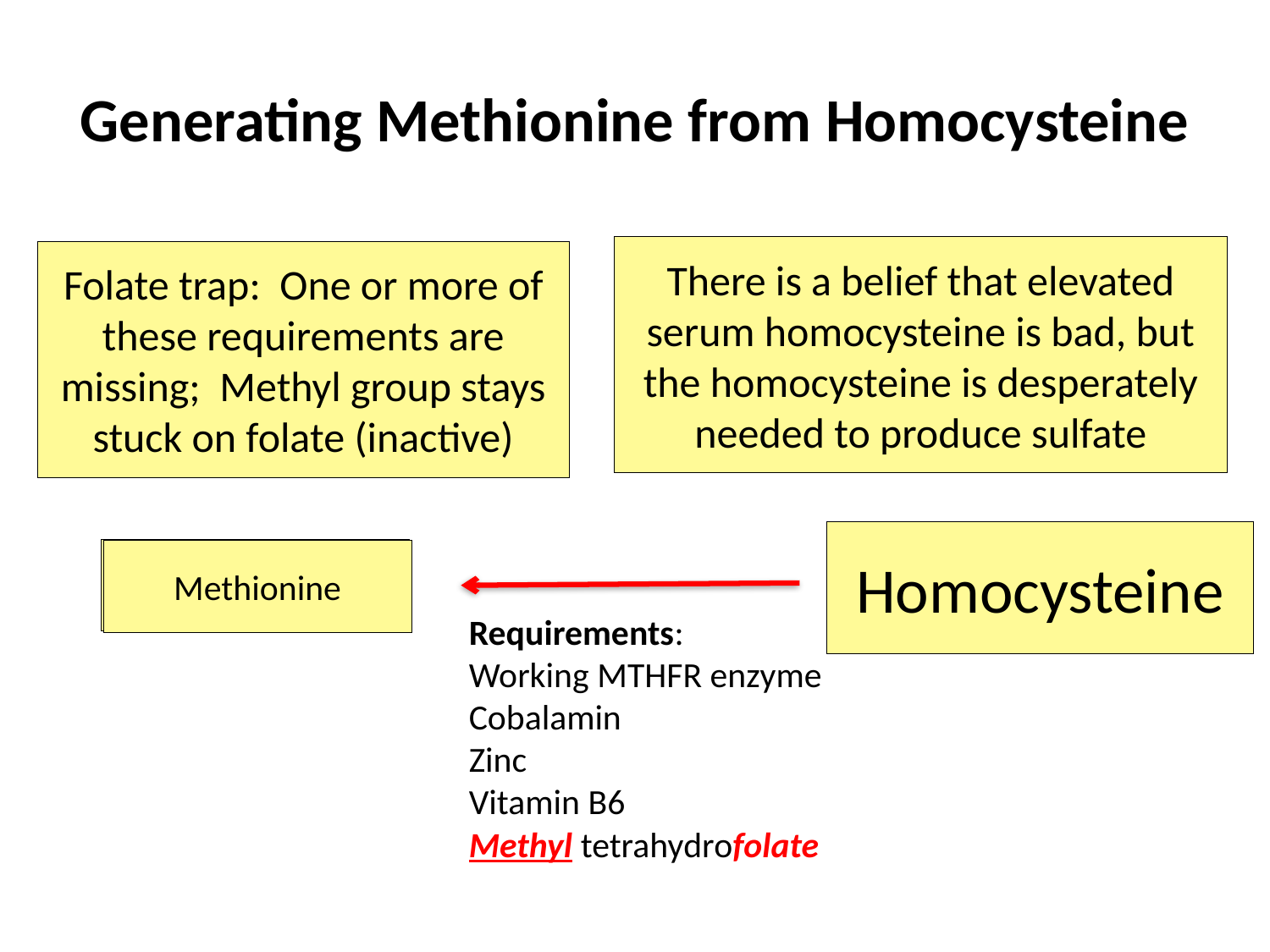

# Generating Methionine from Homocysteine
There is a belief that elevated serum homocysteine is bad, but the homocysteine is desperately needed to produce sulfate
Folate trap:  One or more of these requirements are missing;  Methyl group stays stuck on folate (inactive)
Homocysteine
Methionine
Methionine
Homocysteine
Requirements:
Working MTHFR enzyme
Cobalamin
Zinc
Vitamin B6
Methyl tetrahydrofolate